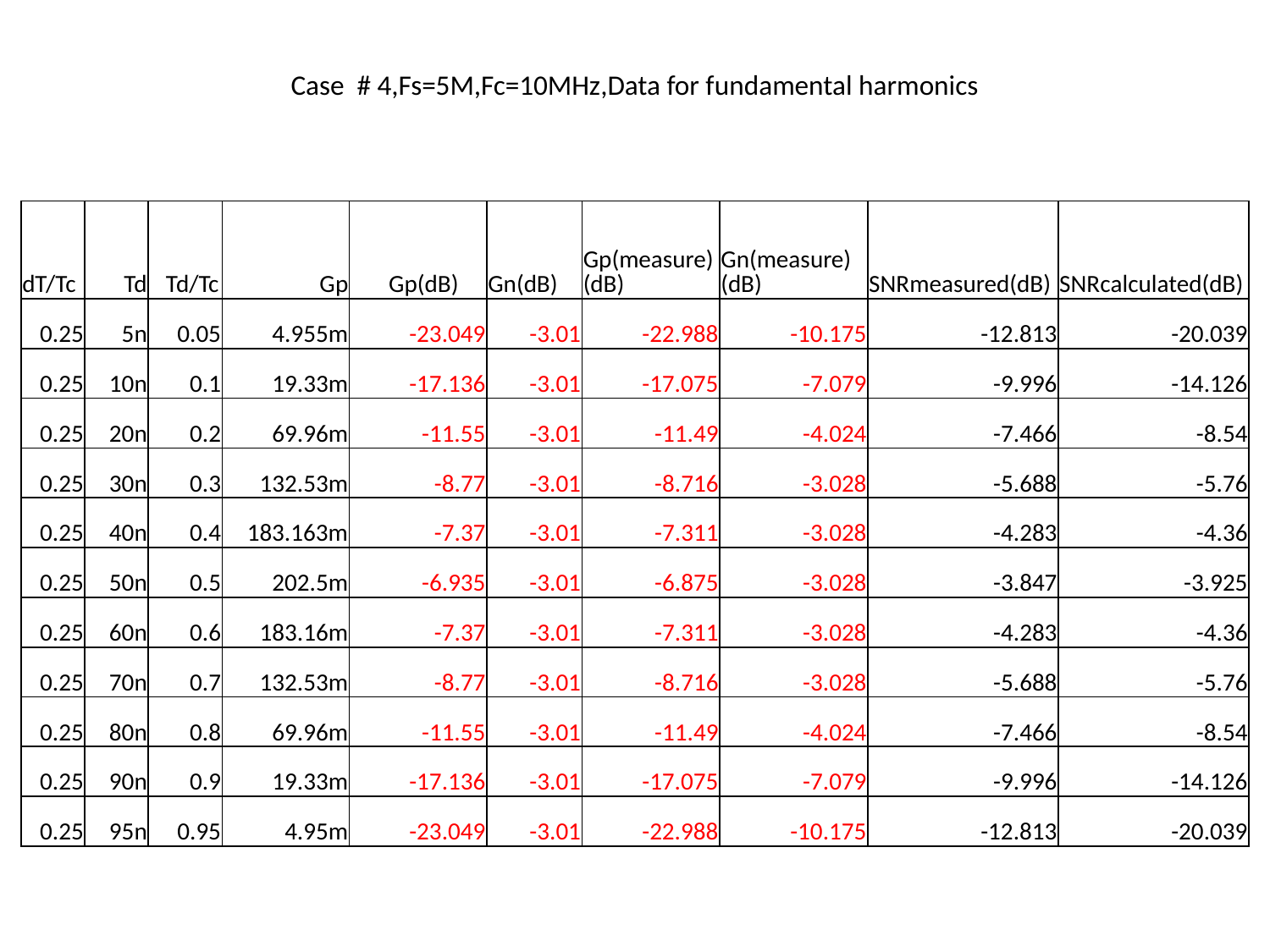

# Case  # 4,Fs=5M,Fc=10MHz,Data for fundamental harmonics
| dT/Tc | Td | Td/Tc | Gp | Gp(dB) | Gn(dB) | Gp(measure) (dB) | Gn(measure) (dB) | SNRmeasured(dB) | SNRcalculated(dB) |
| --- | --- | --- | --- | --- | --- | --- | --- | --- | --- |
| 0.25 | 5n | 0.05 | 4.955m | -23.049 | -3.01 | -22.988 | -10.175 | -12.813 | -20.039 |
| 0.25 | 10n | 0.1 | 19.33m | -17.136 | -3.01 | -17.075 | -7.079 | -9.996 | -14.126 |
| 0.25 | 20n | 0.2 | 69.96m | -11.55 | -3.01 | -11.49 | -4.024 | -7.466 | -8.54 |
| 0.25 | 30n | 0.3 | 132.53m | -8.77 | -3.01 | -8.716 | -3.028 | -5.688 | -5.76 |
| 0.25 | 40n | 0.4 | 183.163m | -7.37 | -3.01 | -7.311 | -3.028 | -4.283 | -4.36 |
| 0.25 | 50n | 0.5 | 202.5m | -6.935 | -3.01 | -6.875 | -3.028 | -3.847 | -3.925 |
| 0.25 | 60n | 0.6 | 183.16m | -7.37 | -3.01 | -7.311 | -3.028 | -4.283 | -4.36 |
| 0.25 | 70n | 0.7 | 132.53m | -8.77 | -3.01 | -8.716 | -3.028 | -5.688 | -5.76 |
| 0.25 | 80n | 0.8 | 69.96m | -11.55 | -3.01 | -11.49 | -4.024 | -7.466 | -8.54 |
| 0.25 | 90n | 0.9 | 19.33m | -17.136 | -3.01 | -17.075 | -7.079 | -9.996 | -14.126 |
| 0.25 | 95n | 0.95 | 4.95m | -23.049 | -3.01 | -22.988 | -10.175 | -12.813 | -20.039 |